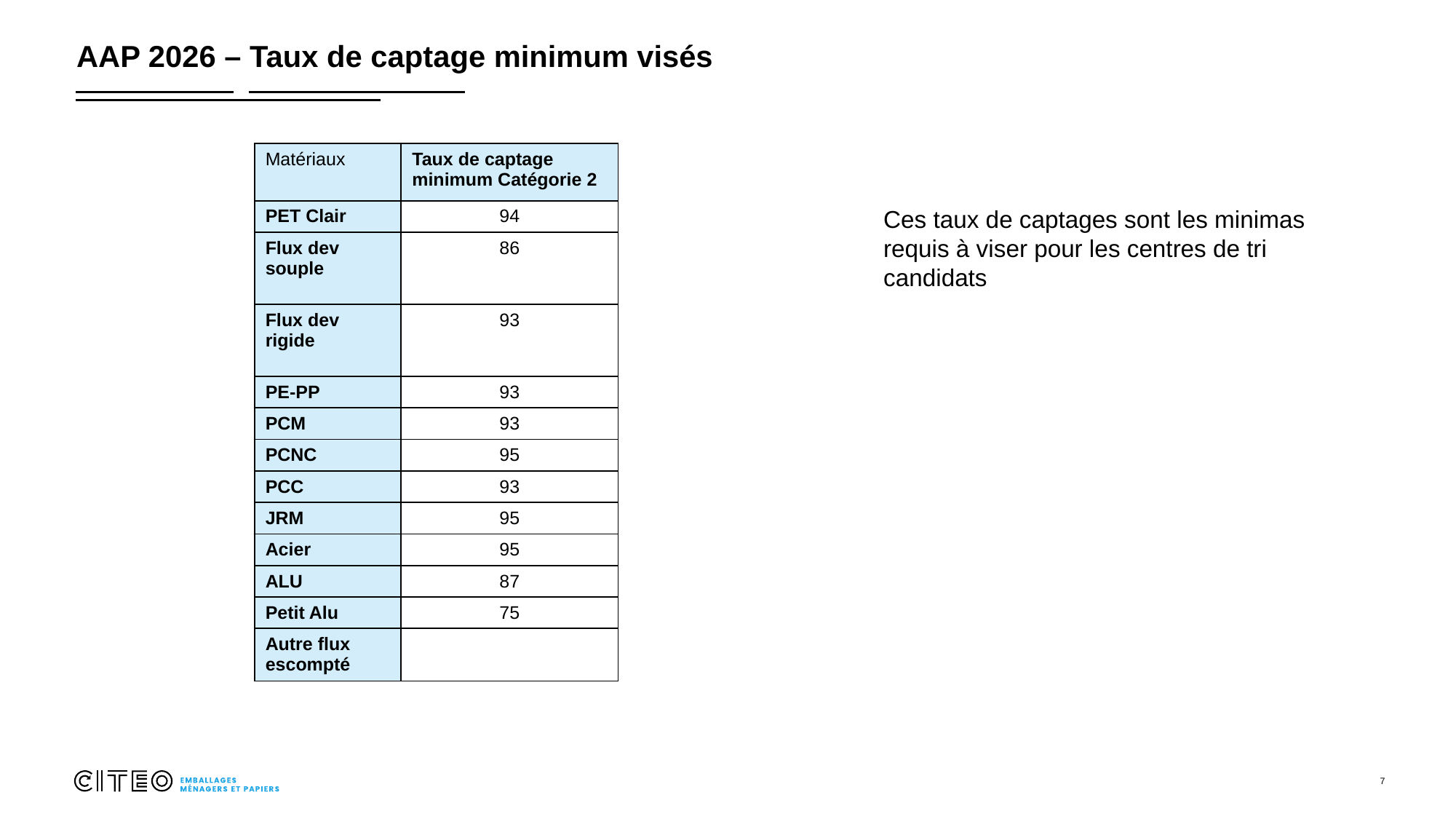

AAP 2026 – Taux de captage minimum visés
| Matériaux | Taux de captage minimum Catégorie 2 |
| --- | --- |
| PET Clair | 94 |
| Flux dev souple | 86 |
| Flux dev rigide | 93 |
| PE-PP | 93 |
| PCM | 93 |
| PCNC | 95 |
| PCC | 93 |
| JRM | 95 |
| Acier | 95 |
| ALU | 87 |
| Petit Alu | 75 |
| Autre flux escompté |  |
Ces taux de captages sont les minimas requis à viser pour les centres de tri candidats
7